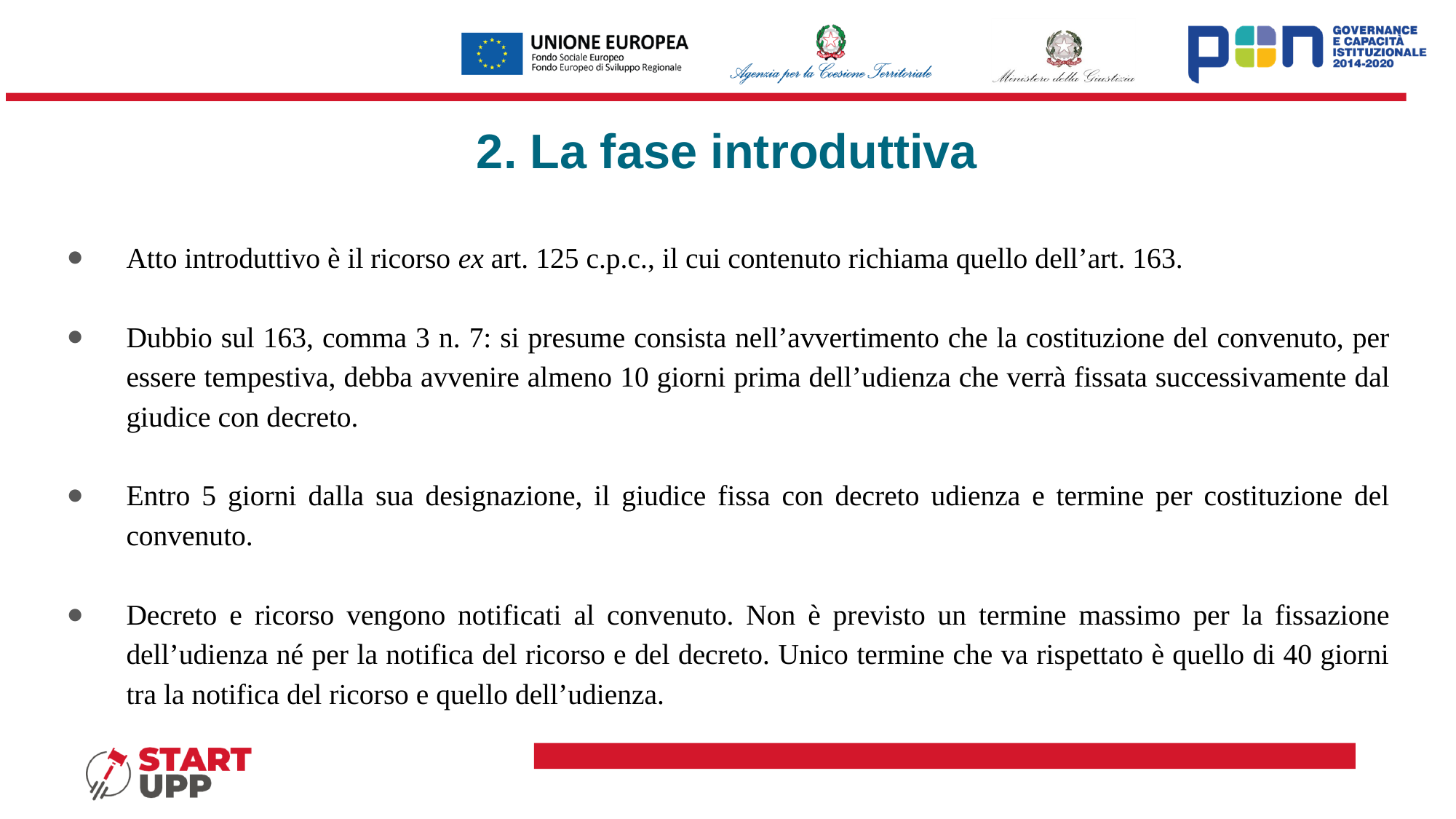

# 2. La fase introduttiva
Atto introduttivo è il ricorso ex art. 125 c.p.c., il cui contenuto richiama quello dell’art. 163.

Dubbio sul 163, comma 3 n. 7: si presume consista nell’avvertimento che la costituzione del convenuto, per essere tempestiva, debba avvenire almeno 10 giorni prima dell’udienza che verrà fissata successivamente dal giudice con decreto.

Entro 5 giorni dalla sua designazione, il giudice fissa con decreto udienza e termine per costituzione del convenuto.

Decreto e ricorso vengono notificati al convenuto. Non è previsto un termine massimo per la fissazione dell’udienza né per la notifica del ricorso e del decreto. Unico termine che va rispettato è quello di 40 giorni tra la notifica del ricorso e quello dell’udienza.